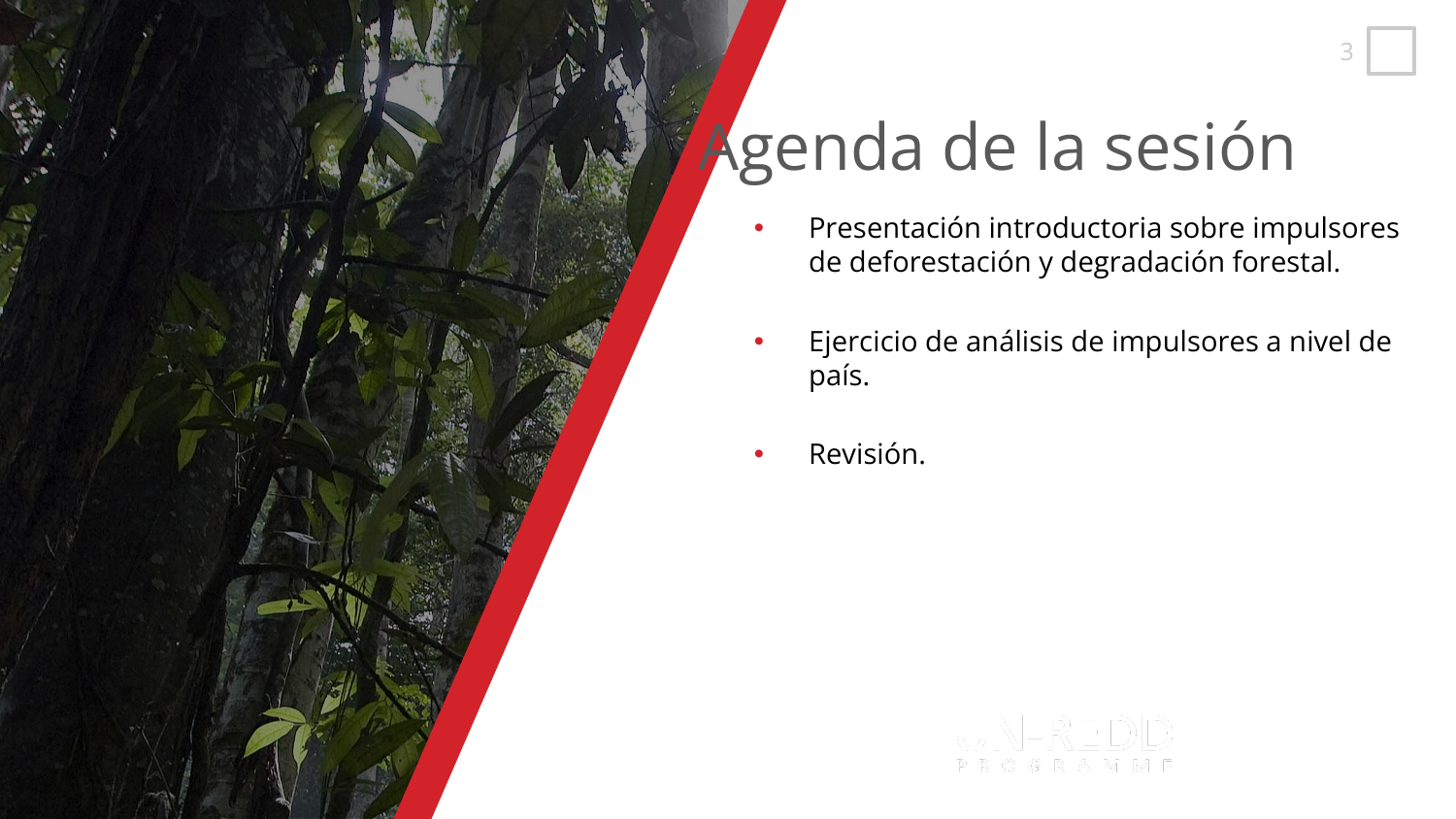

Presentación introductoria sobre impulsores de deforestación y degradación forestal.

Ejercicio de análisis de impulsores a nivel de país.

Revisión.